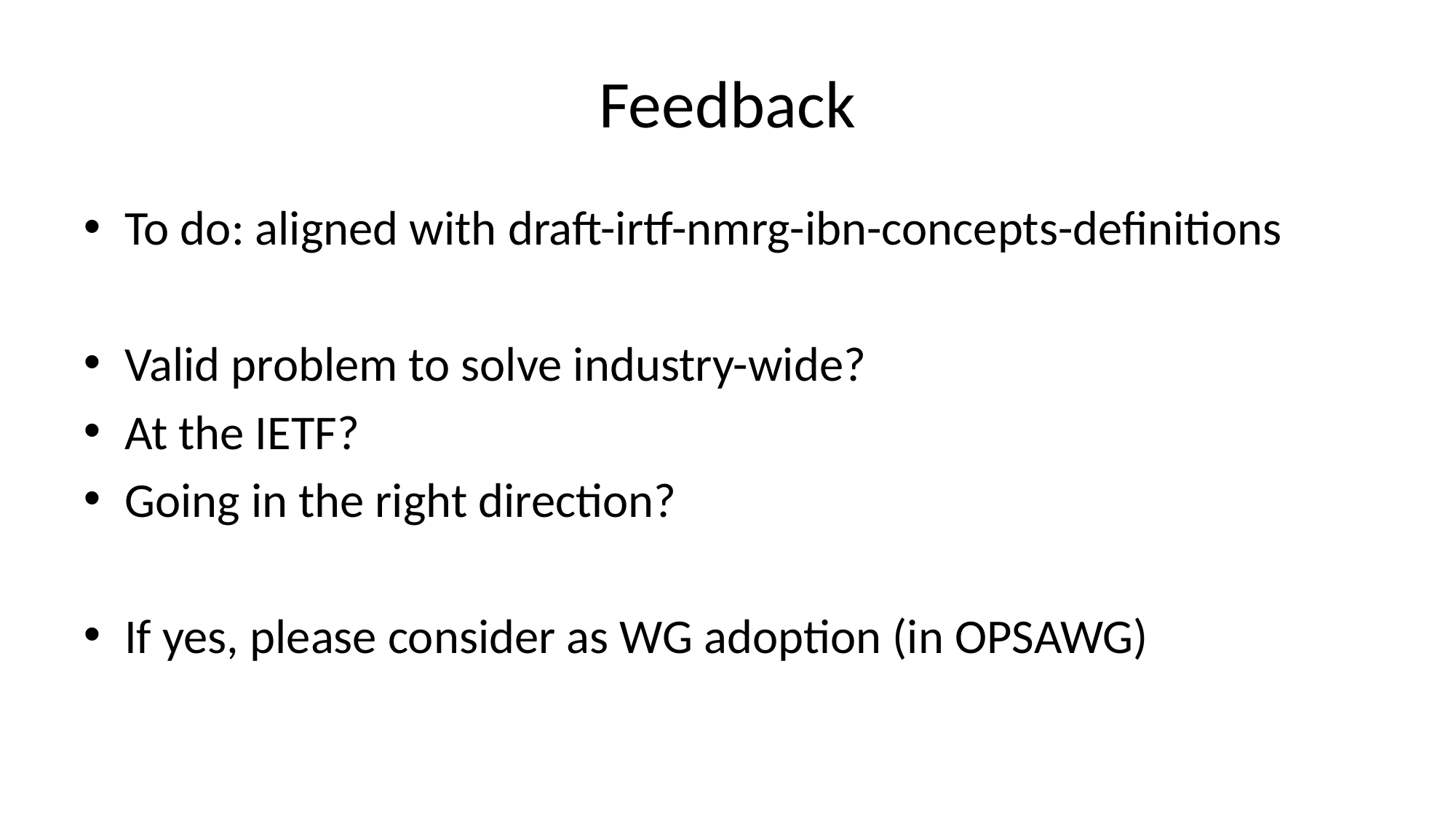

# Feedback
To do: aligned with draft-irtf-nmrg-ibn-concepts-definitions

Valid problem to solve industry-wide?
At the IETF?
Going in the right direction?

If yes, please consider as WG adoption (in OPSAWG)